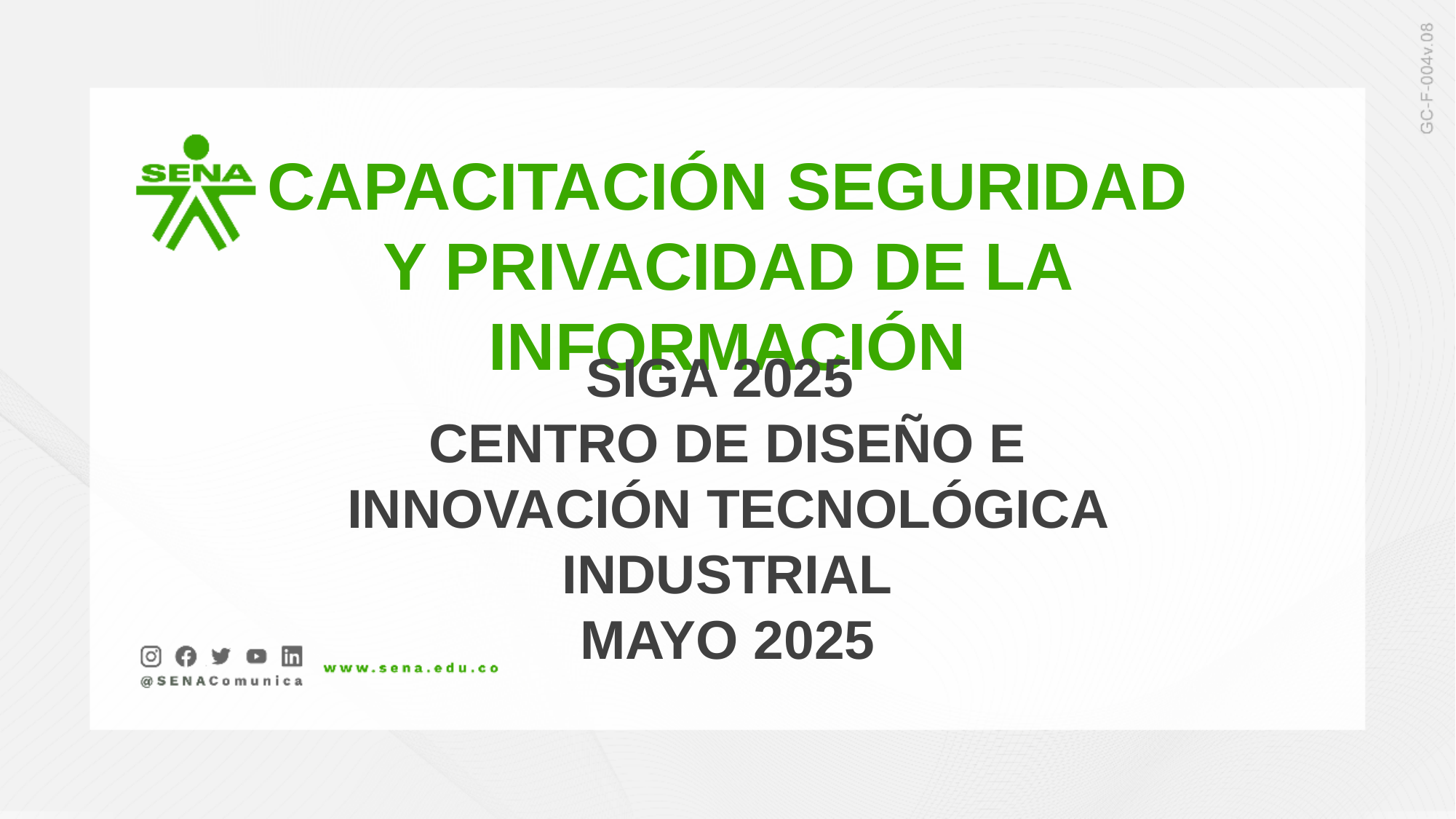

CAPACITACIÓN SEGURIDAD Y PRIVACIDAD DE LA INFORMACIÓN
SIGA 2025
CENTRO DE DISEÑO E INNOVACIÓN TECNOLÓGICA INDUSTRIAL
MAYO 2025